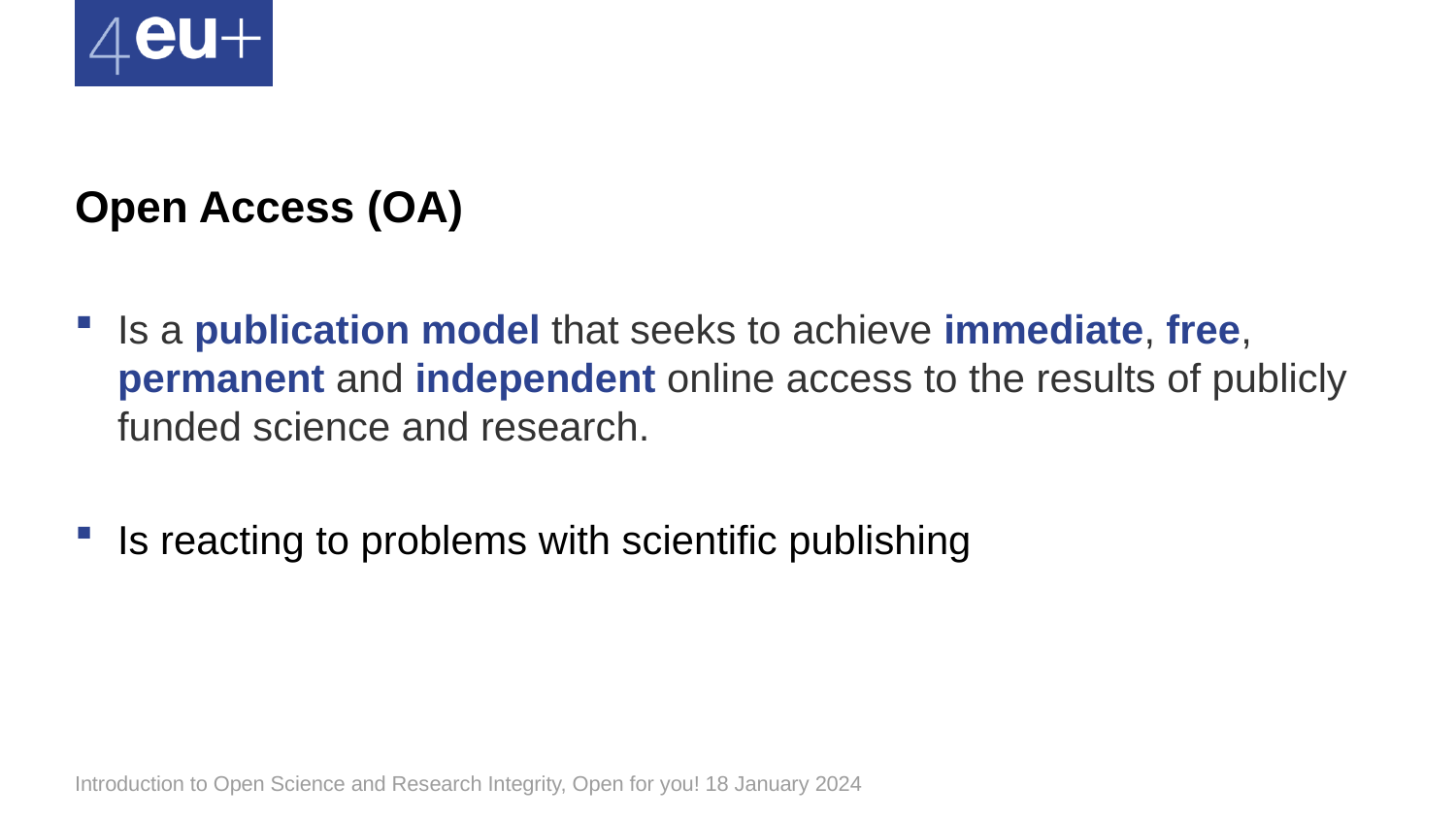

# Open Access (OA)
Is a publication model that seeks to achieve immediate, free, permanent and independent online access to the results of publicly funded science and research.

Is reacting to problems with scientific publishing
Introduction to Open Science and Research Integrity, Open for you! 18 January 2024